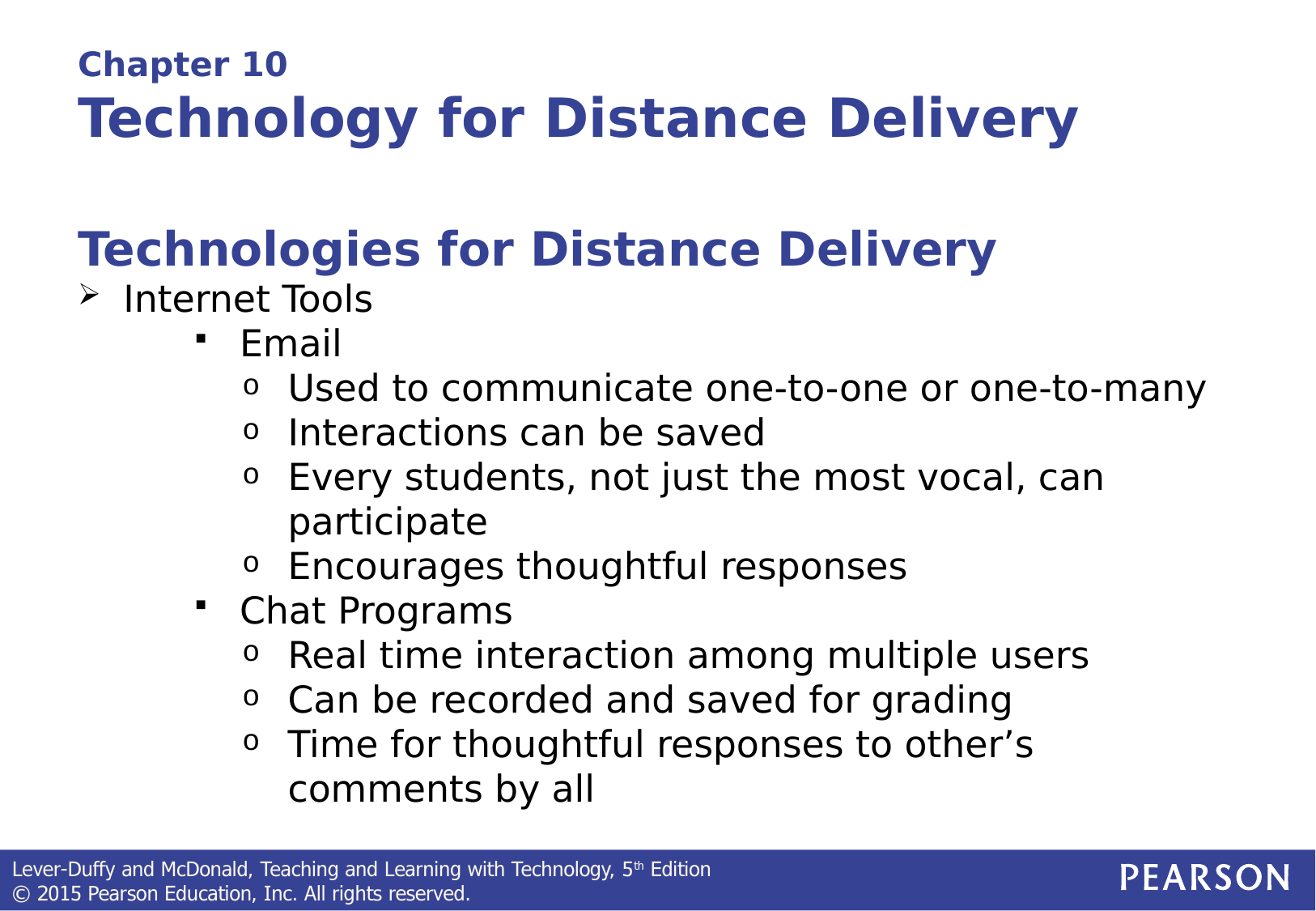

# Chapter 10 Technology for Distance Delivery
Technologies for Distance Delivery
Internet Tools
Email
Used to communicate one-to-one or one-to-many
Interactions can be saved
Every students, not just the most vocal, can participate
Encourages thoughtful responses
Chat Programs
Real time interaction among multiple users
Can be recorded and saved for grading
Time for thoughtful responses to other’s comments by all